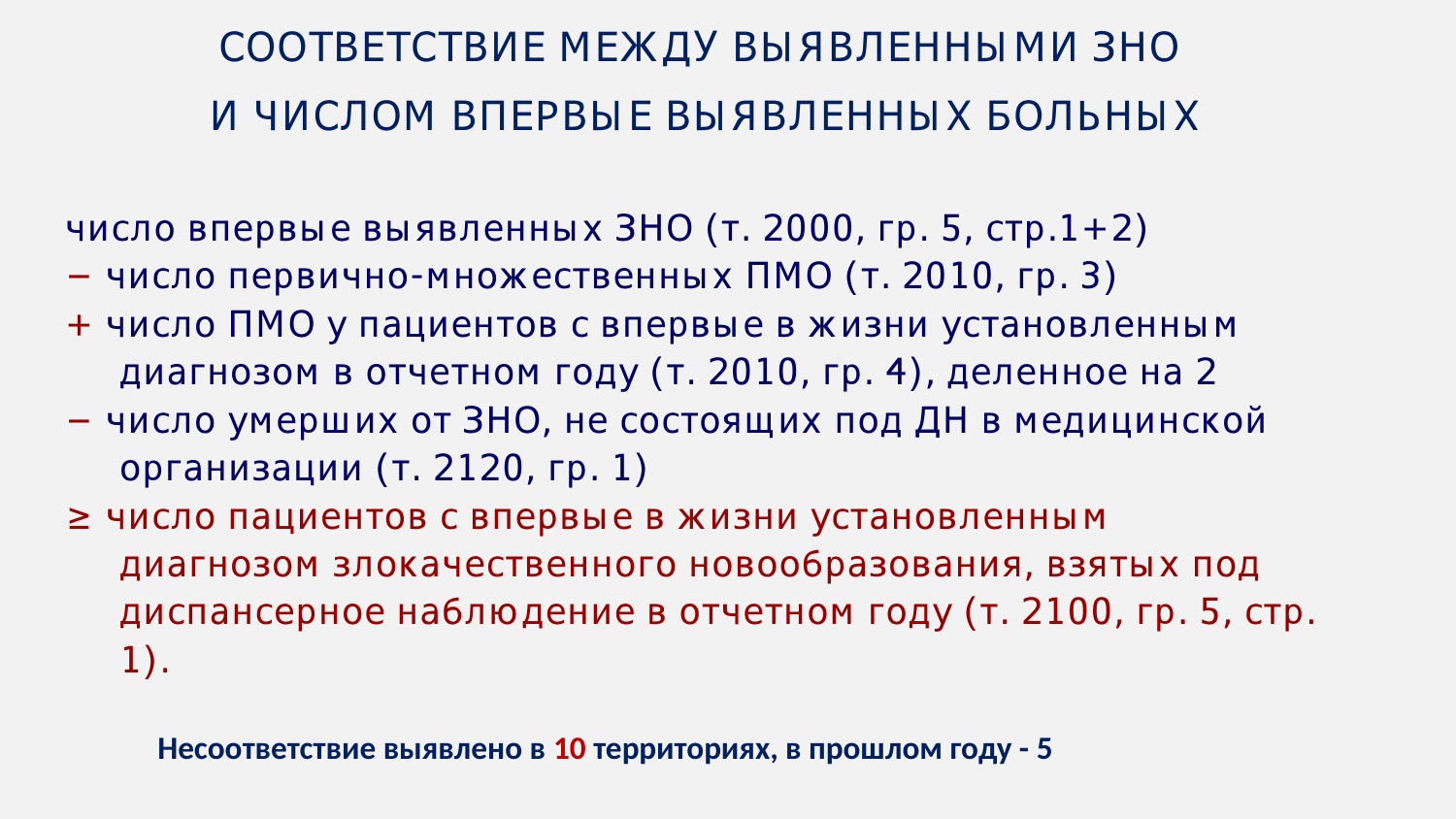

СООТВЕТСТВИЕ МЕЖДУ ВЫЯВЛЕННЫМИ ЗНО
И ЧИСЛОМ ВПЕРВЫЕ ВЫЯВЛЕННЫХ БОЛЬНЫХ
число впервые выявленных ЗНО (т. 2000, гр. 5, стр.1+2)
− число первично-множественных ПМО (т. 2010, гр. 3)
+ число ПМО у пациентов с впервые в жизни установленным диагнозом в отчетном году (т. 2010, гр. 4), деленное на 2
− число умерших от ЗНО, не состоящих под ДН в медицинской организации (т. 2120, гр. 1)
≥ число пациентов с впервые в жизни установленным диагнозом злокачественного новообразования, взятых под диспансерное наблюдение в отчетном году (т. 2100, гр. 5, стр. 1).
Несоответствие выявлено в 10 территориях, в прошлом году - 5